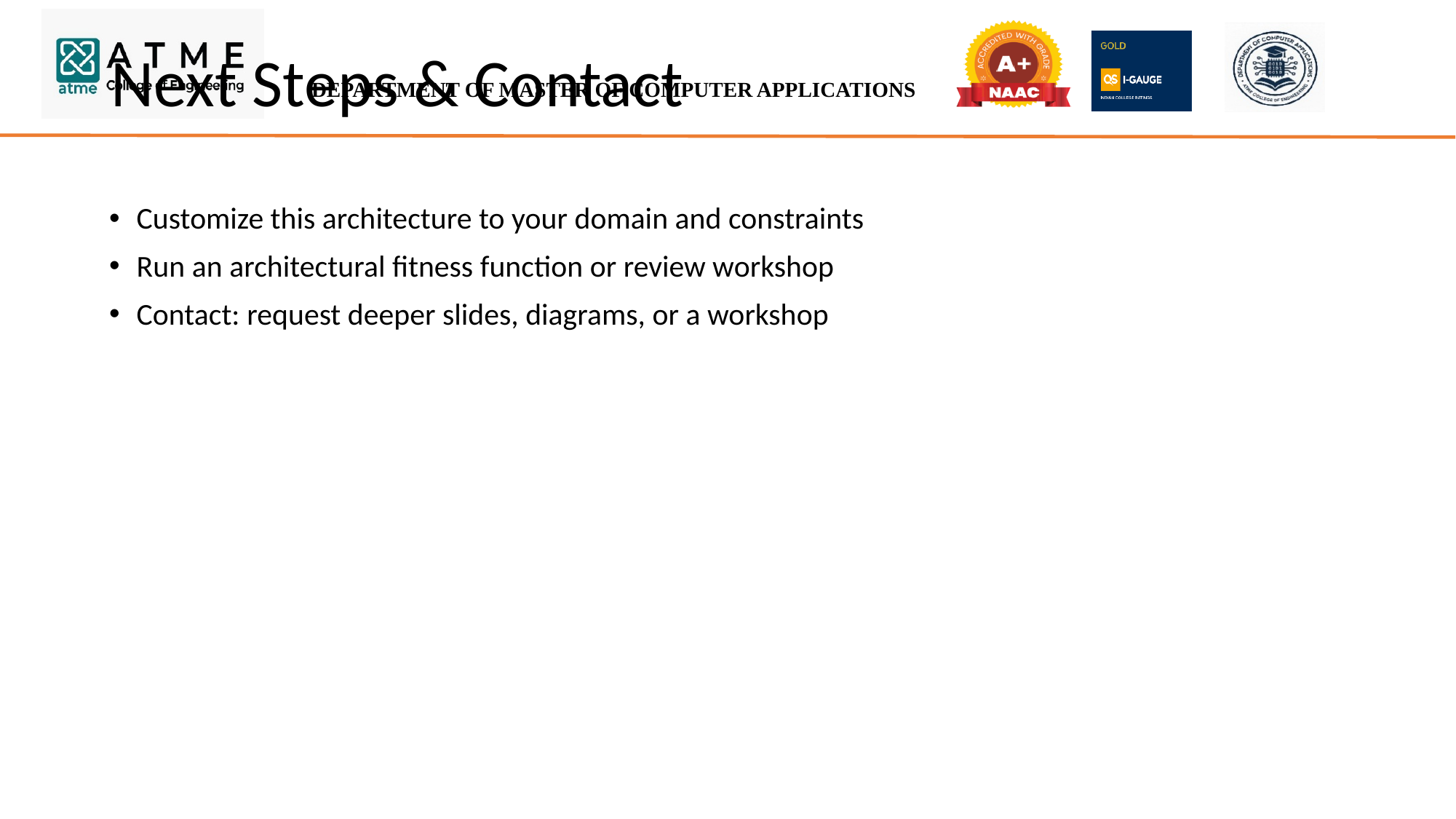

# Next Steps & Contact
Customize this architecture to your domain and constraints
Run an architectural fitness function or review workshop
Contact: request deeper slides, diagrams, or a workshop